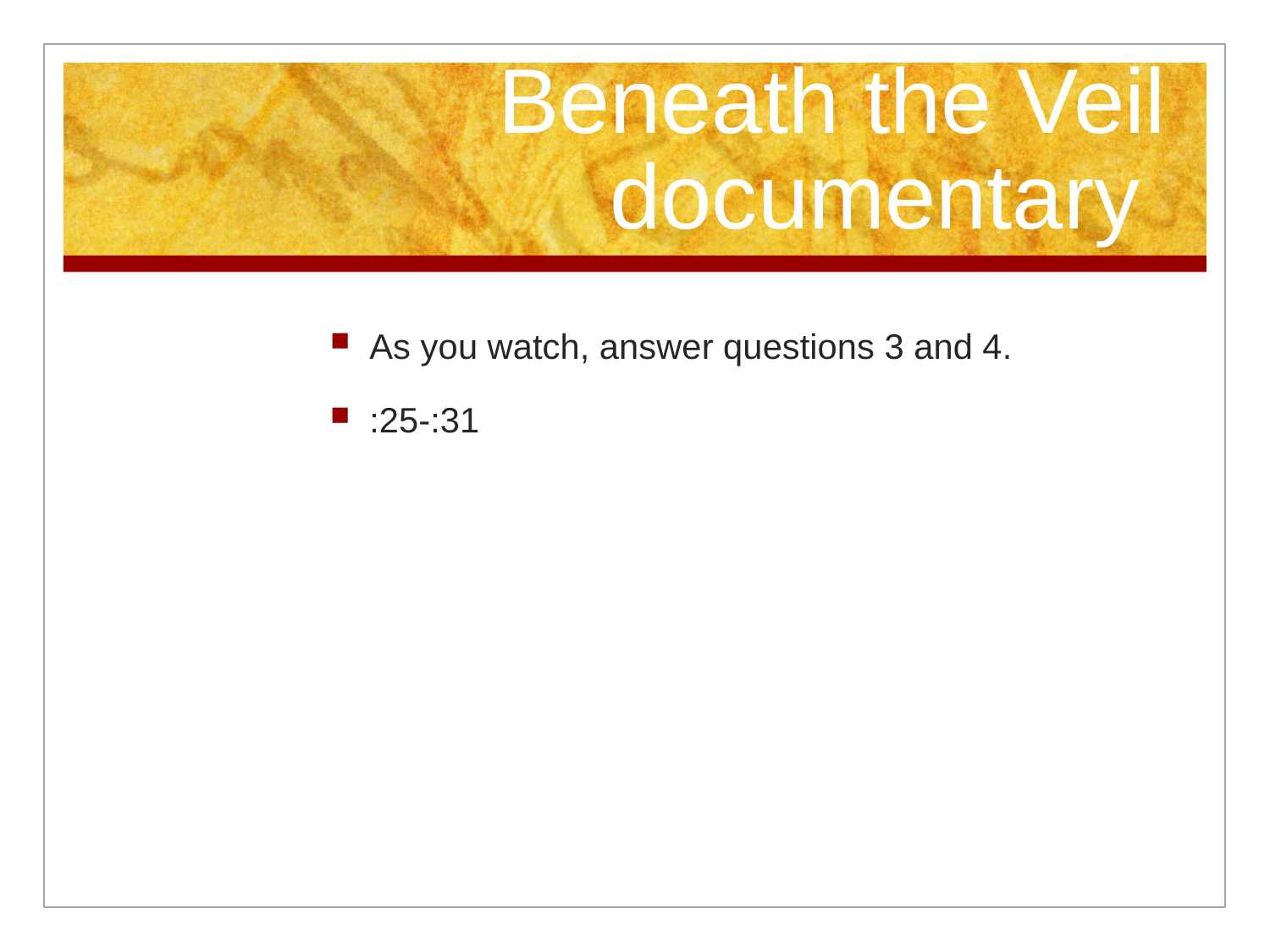

# Beneath the Veil documentary
As you watch, answer questions 3 and 4.
:25-:31